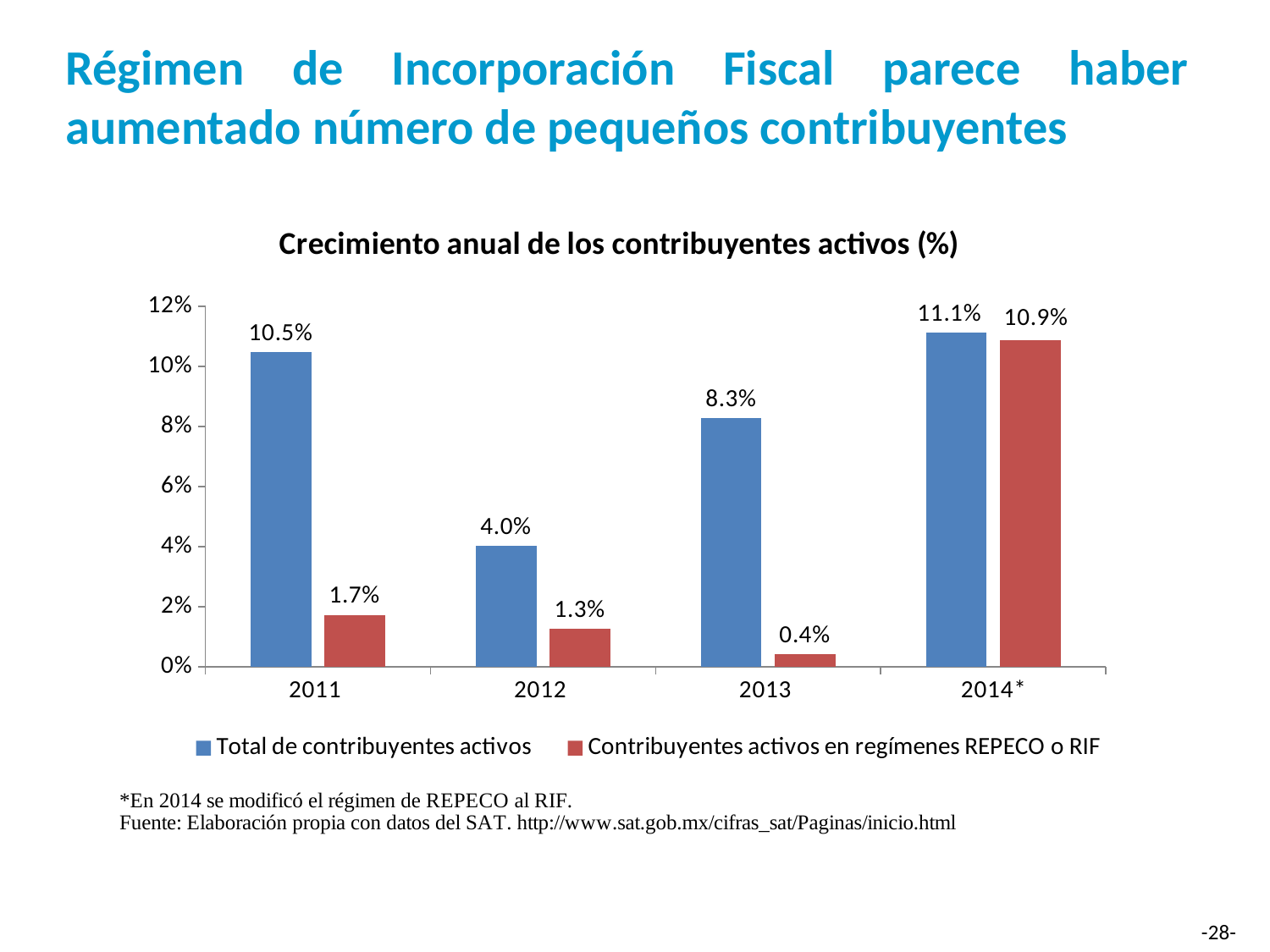

# Régimen de Incorporación Fiscal parece haber aumentado número de pequeños contribuyentes

### Chart: Crecimiento anual de los contribuyentes activos (%)

| Category | Total de contribuyentes activos | Contribuyentes activos en regímenes REPECO o RIF |
|---|---|---|
| 2011  | 0.10492026418346377 | 0.01729776325744769 |
| 2012  | 0.04038668525207924 | 0.012677295150973204 |
| 2013  | 0.0827936084345471 | 0.0042923401497383246 |
| 2014* | 0.11129377606825334 | 0.10879568040915072 |
-28-